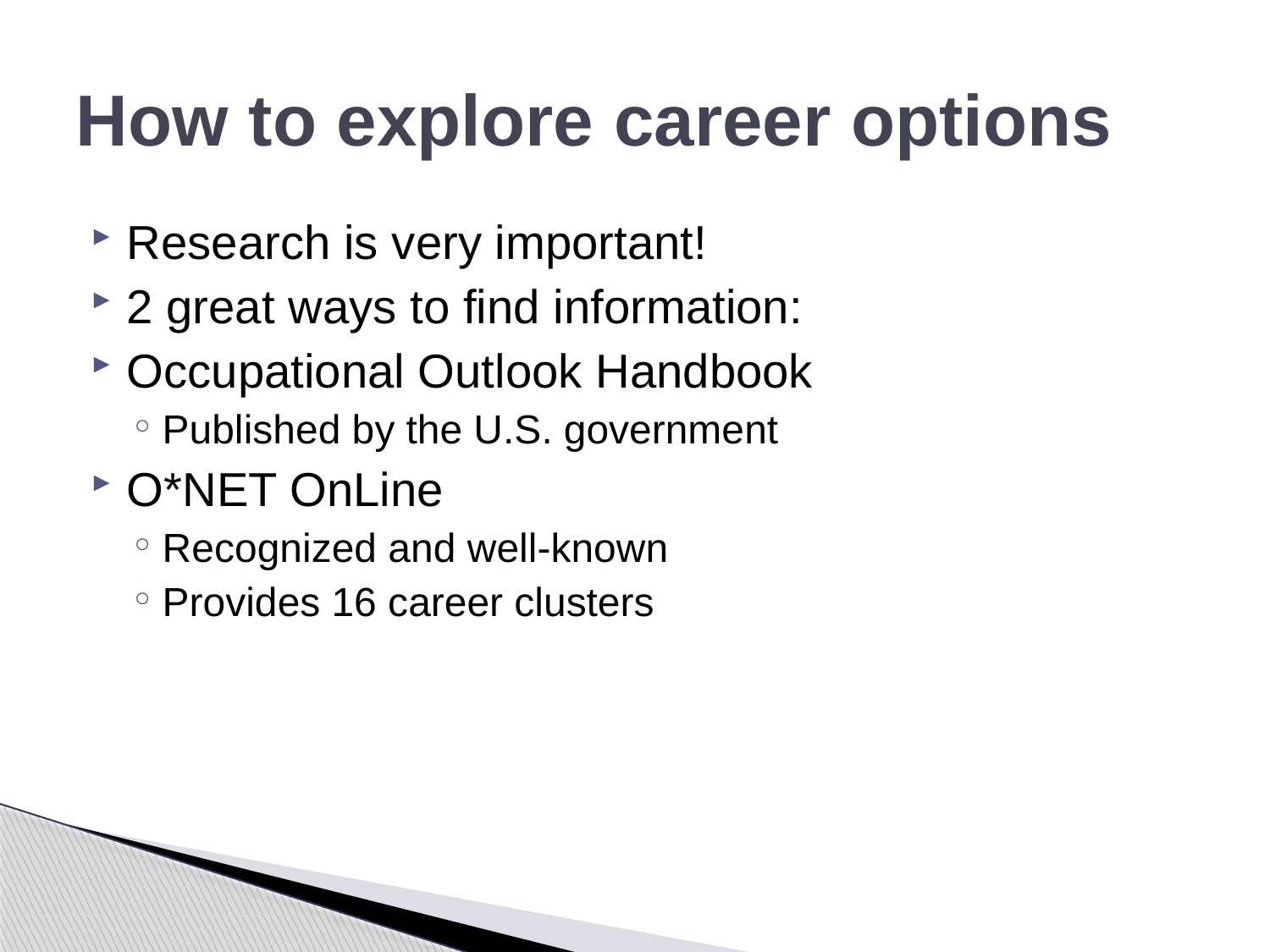

# How to explore career options
Research is very important!
2 great ways to find information:
Occupational Outlook Handbook
Published by the U.S. government
O*NET OnLine
Recognized and well-known
Provides 16 career clusters